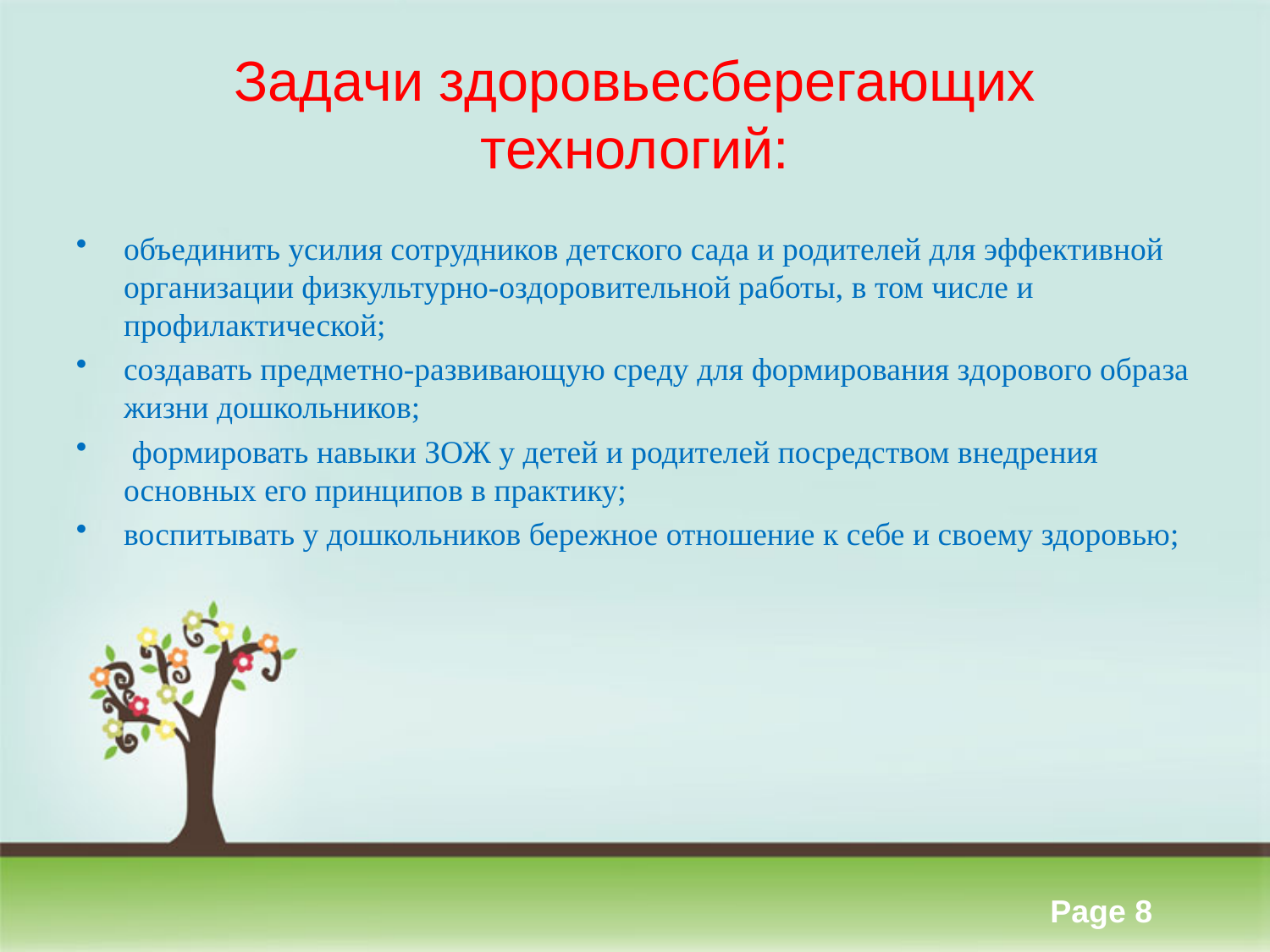

# Задачи здоровьесберегающих технологий:
объединить усилия сотрудников детского сада и родителей для эффективной организации физкультурно-оздоровительной работы, в том числе и профилактической;
создавать предметно-развивающую среду для формирования здорового образа жизни дошкольников;
 формировать навыки ЗОЖ у детей и родителей посредством внедрения основных его принципов в практику;
воспитывать у дошкольников бережное отношение к себе и своему здоровью;